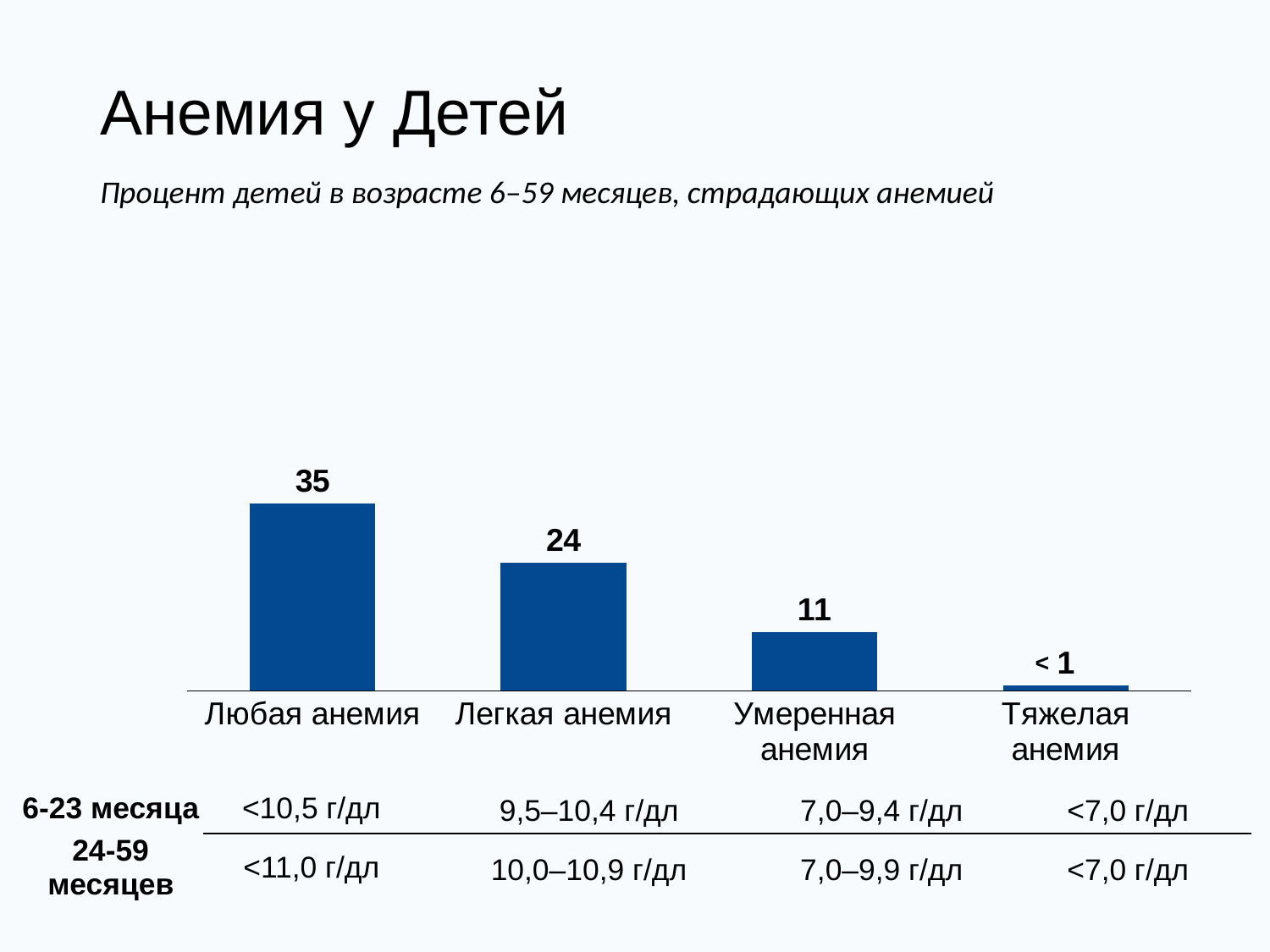

# Анемия у Детей

### Chart

| Category | Любая анемия |
|---|---|
| Любая анемия | 35.0 |
| Легкая анемия | 24.0 |
| Умеренная анемия | 11.0 |
| Тяжелая анемия | 1.0 |
Процент детей в возрасте 6–59 месяцев, страдающих анемией

<
| 6-23 месяца | <10,5 г/дл | 9,5–10,4 г/дл | 7,0–9,4 г/дл | <7,0 г/дл |
| --- | --- | --- | --- | --- |
| 24-59 месяцев | <11,0 г/дл | 10,0–10,9 г/дл | 7,0–9,9 г/дл | <7,0 г/дл |